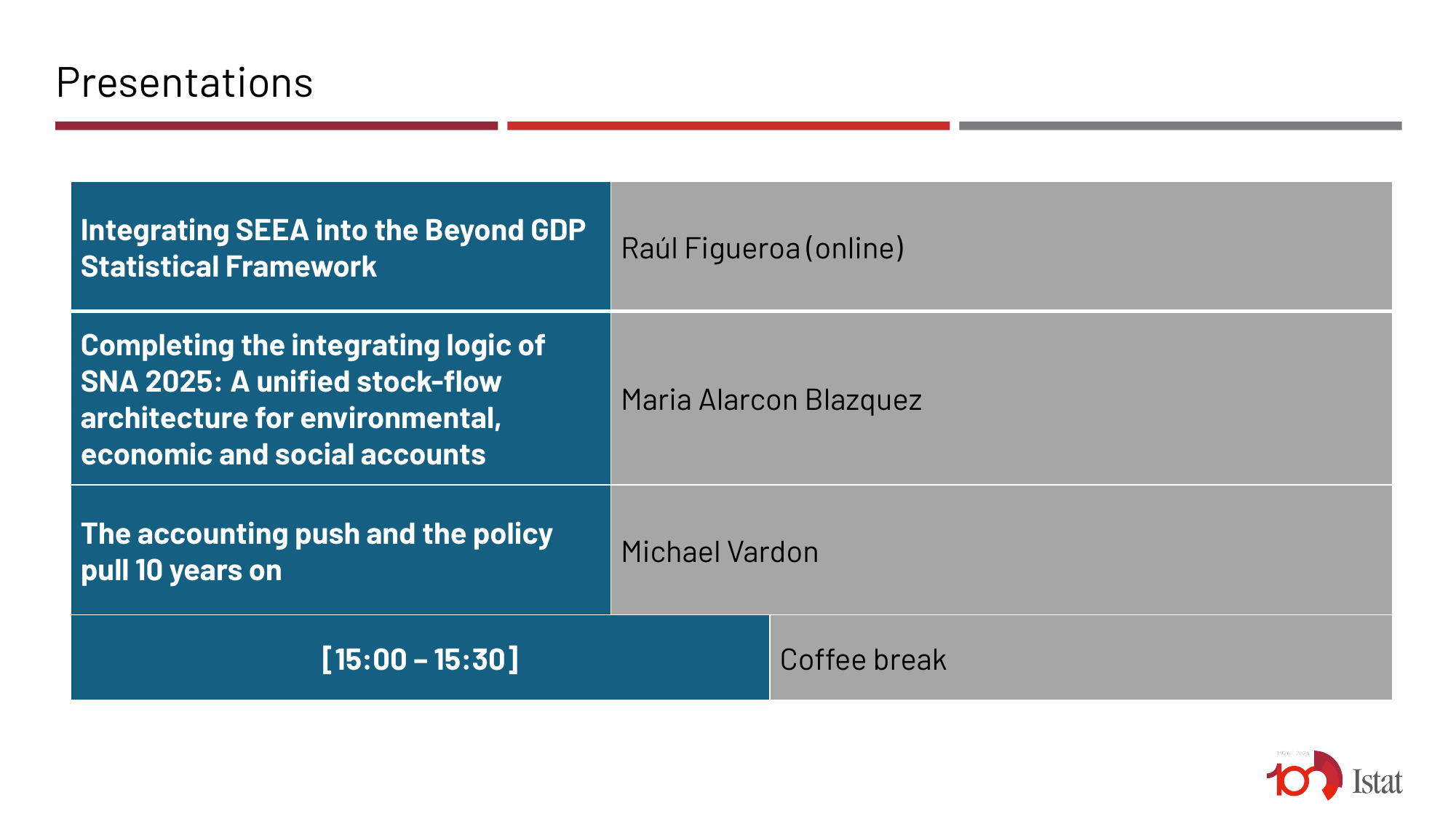

# Presentations
| Integrating SEEA into the Beyond GDP Statistical Framework | Raúl Figueroa (online) |  |
| --- | --- | --- |
| Completing the integrating logic of SNA 2025: A unified stock-flow architecture for environmental, economic and social accounts | Maria Alarcon Blazquez |  |
| The accounting push and the policy pull 10 years on | Michael Vardon |  |
| [15:00 – 15:30] |  | Coffee break |